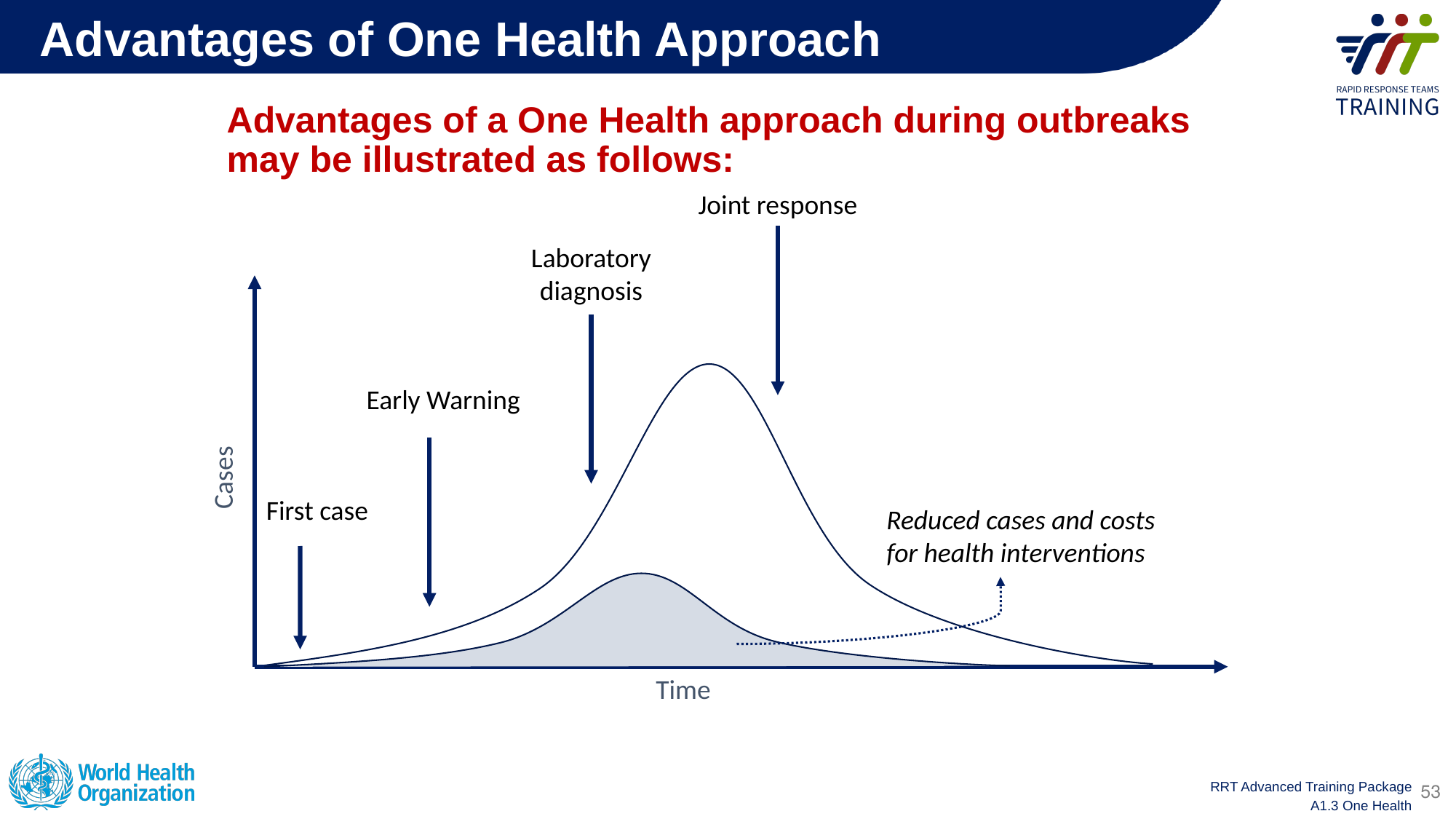

Advantages of One Health Approach
Advantages of a One Health approach during outbreaks may be illustrated as follows:
Joint response

Laboratory diagnosis

Early Warning

Cases
First case
Reduced cases and costs for health interventions

Time